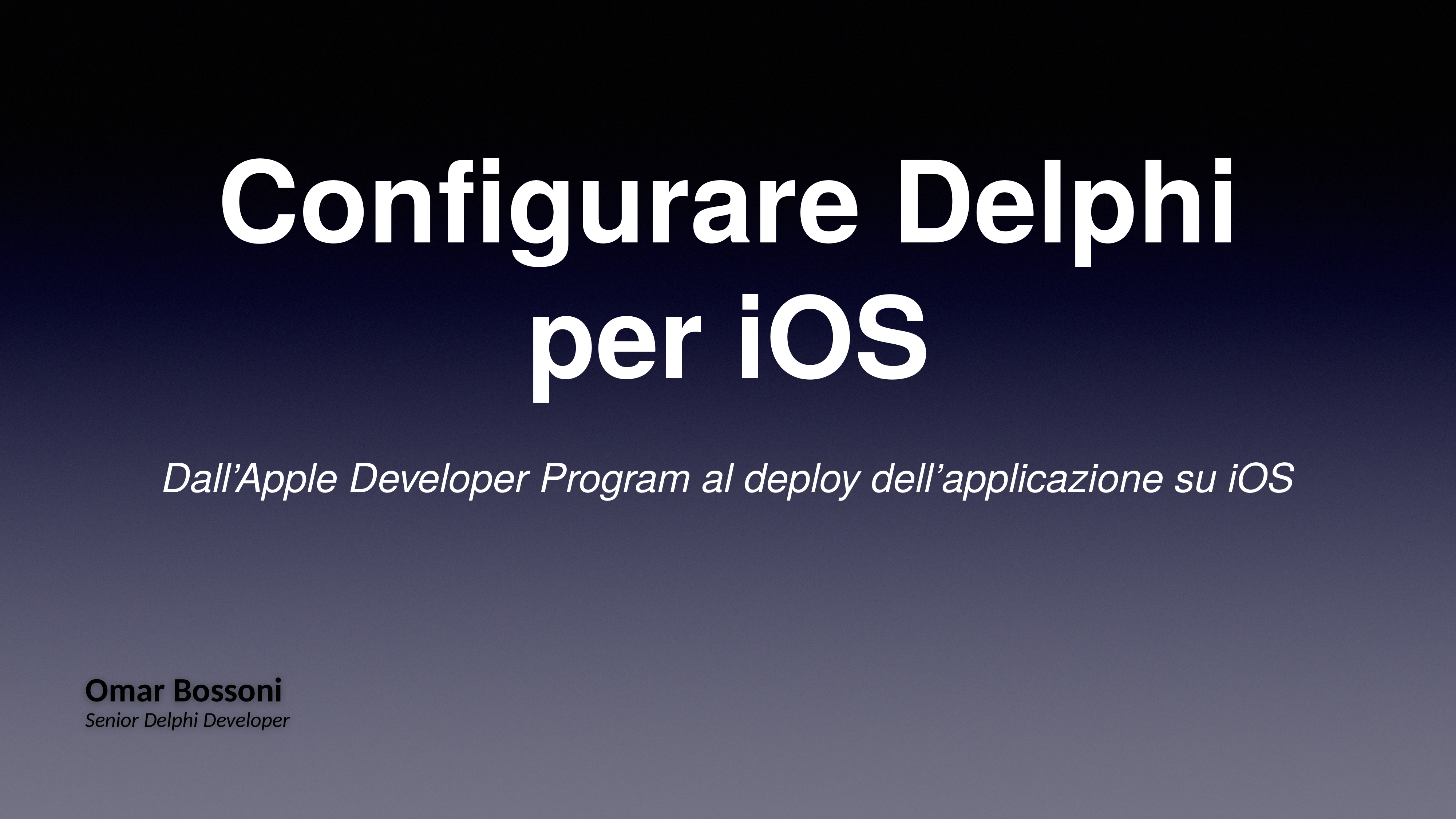

# Configurare Delphi per iOS
Dall’Apple Developer Program al deploy dell’applicazione su iOS
Omar Bossoni
Senior Delphi Developer